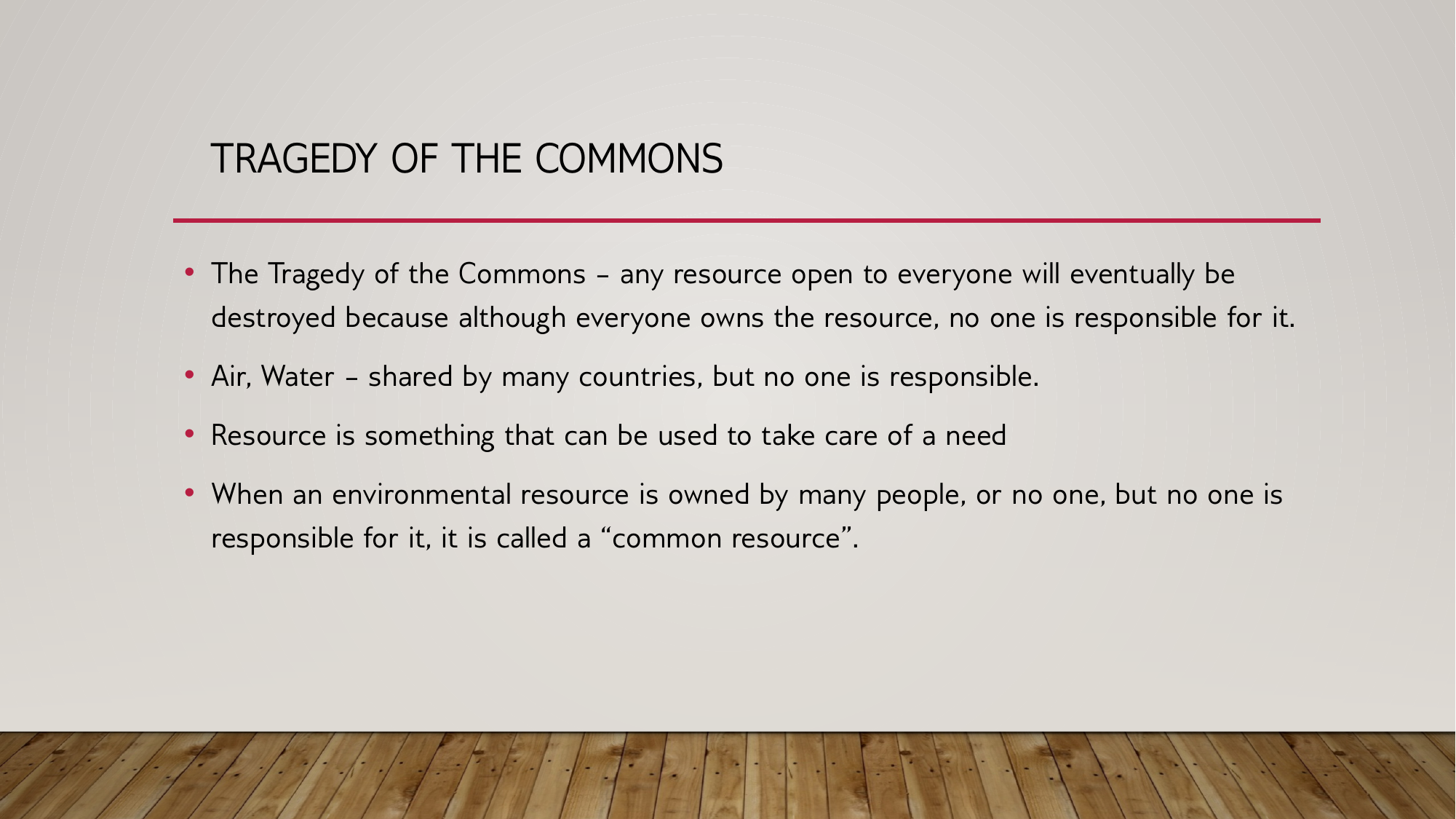

# Tragedy of the Commons
The Tragedy of the Commons – any resource open to everyone will eventually be destroyed because although everyone owns the resource, no one is responsible for it.
Air, Water – shared by many countries, but no one is responsible.
Resource is something that can be used to take care of a need
When an environmental resource is owned by many people, or no one, but no one is responsible for it, it is called a “common resource”.